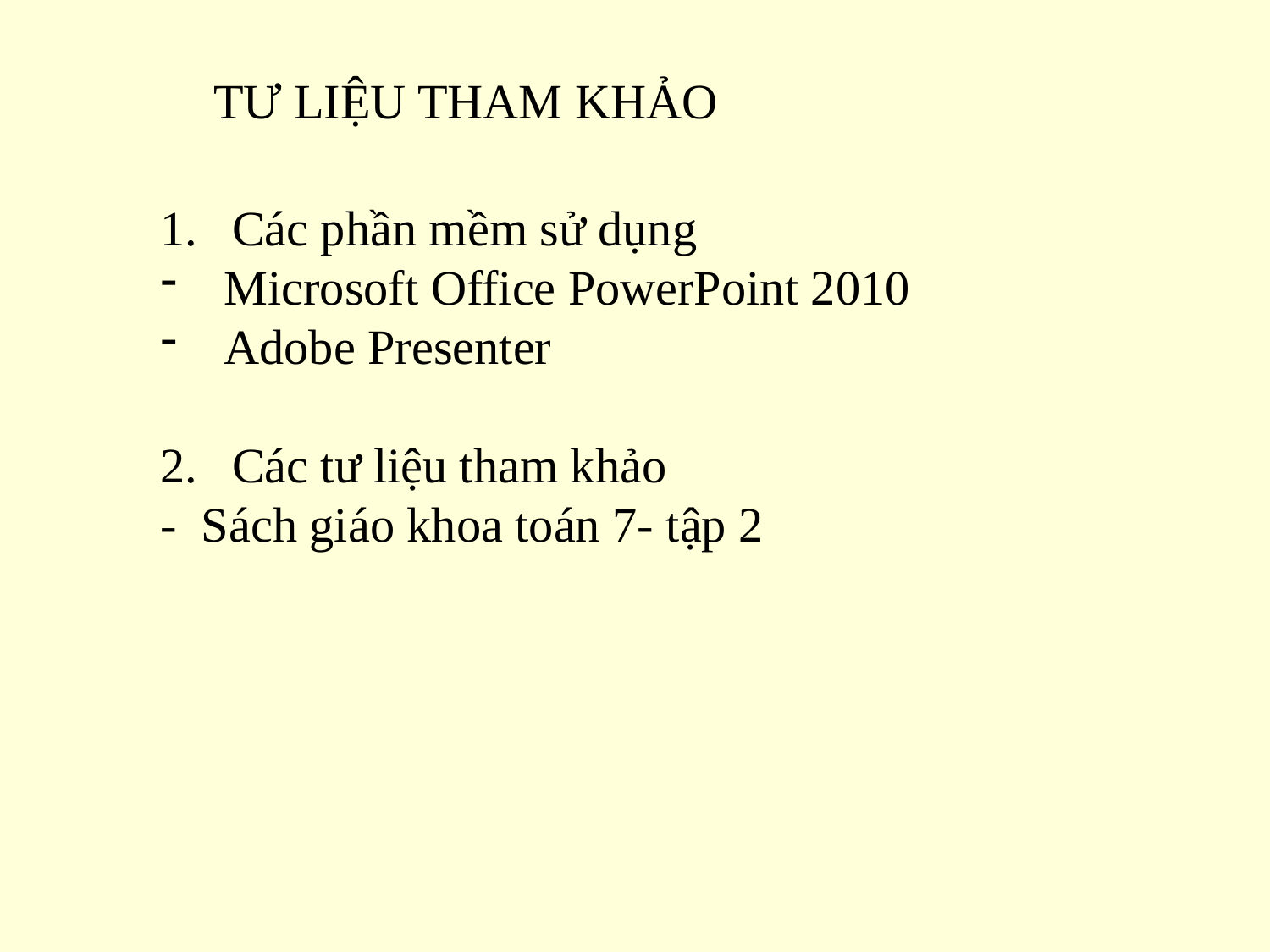

TƯ LIỆU THAM KHẢO
Các phần mềm sử dụng
Microsoft Office PowerPoint 2010
Adobe Presenter

Các tư liệu tham khảo
-  Sách giáo khoa toán 7- tập 2